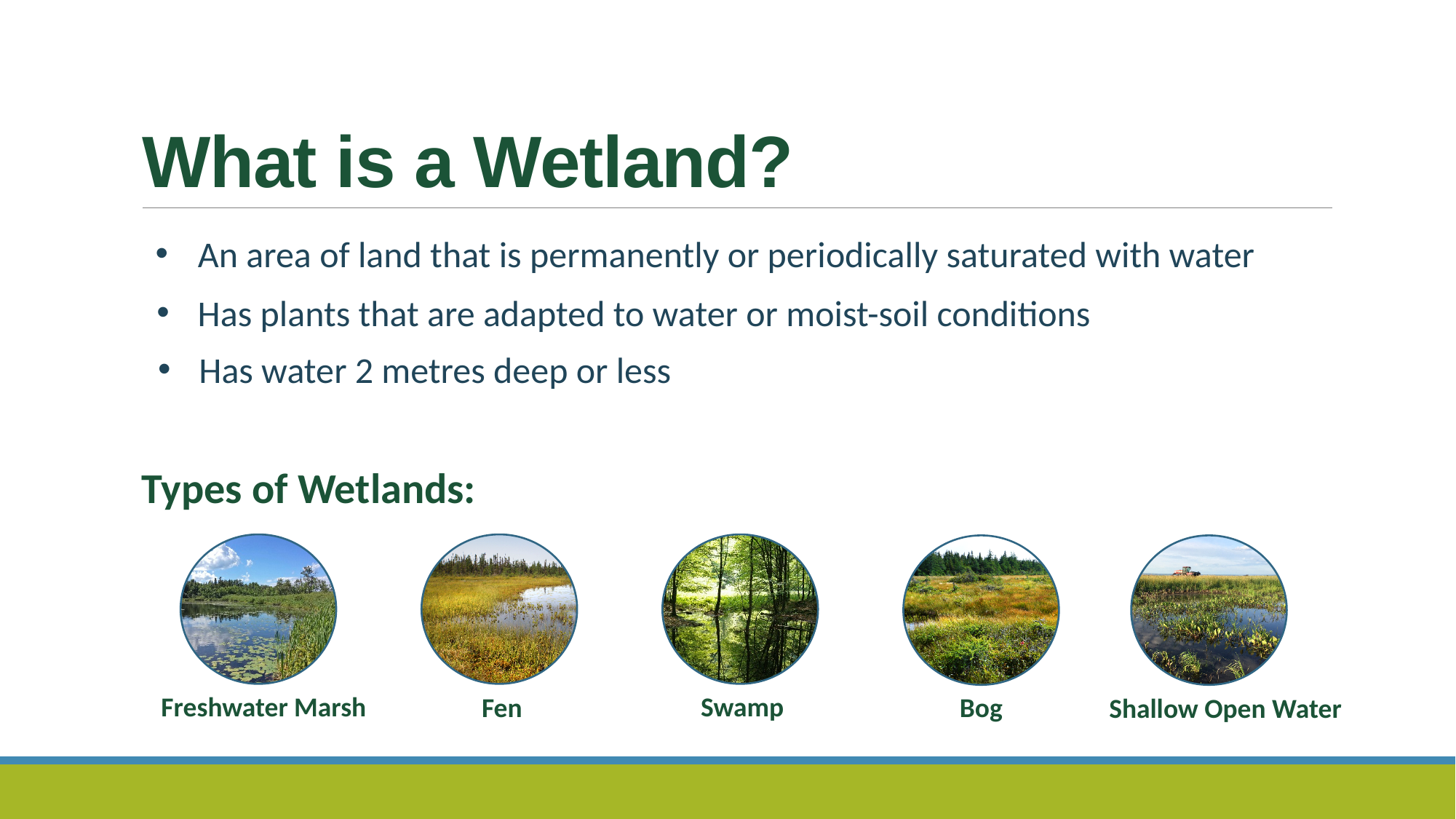

# What is a Wetland?
 An area of land that is permanently or periodically saturated with water

Has plants that are adapted to water or moist-soil conditions
Has water 2 metres deep or less
Types of Wetlands:

Freshwater Marsh

Fen

Swamp

Shallow Open Water

Bog